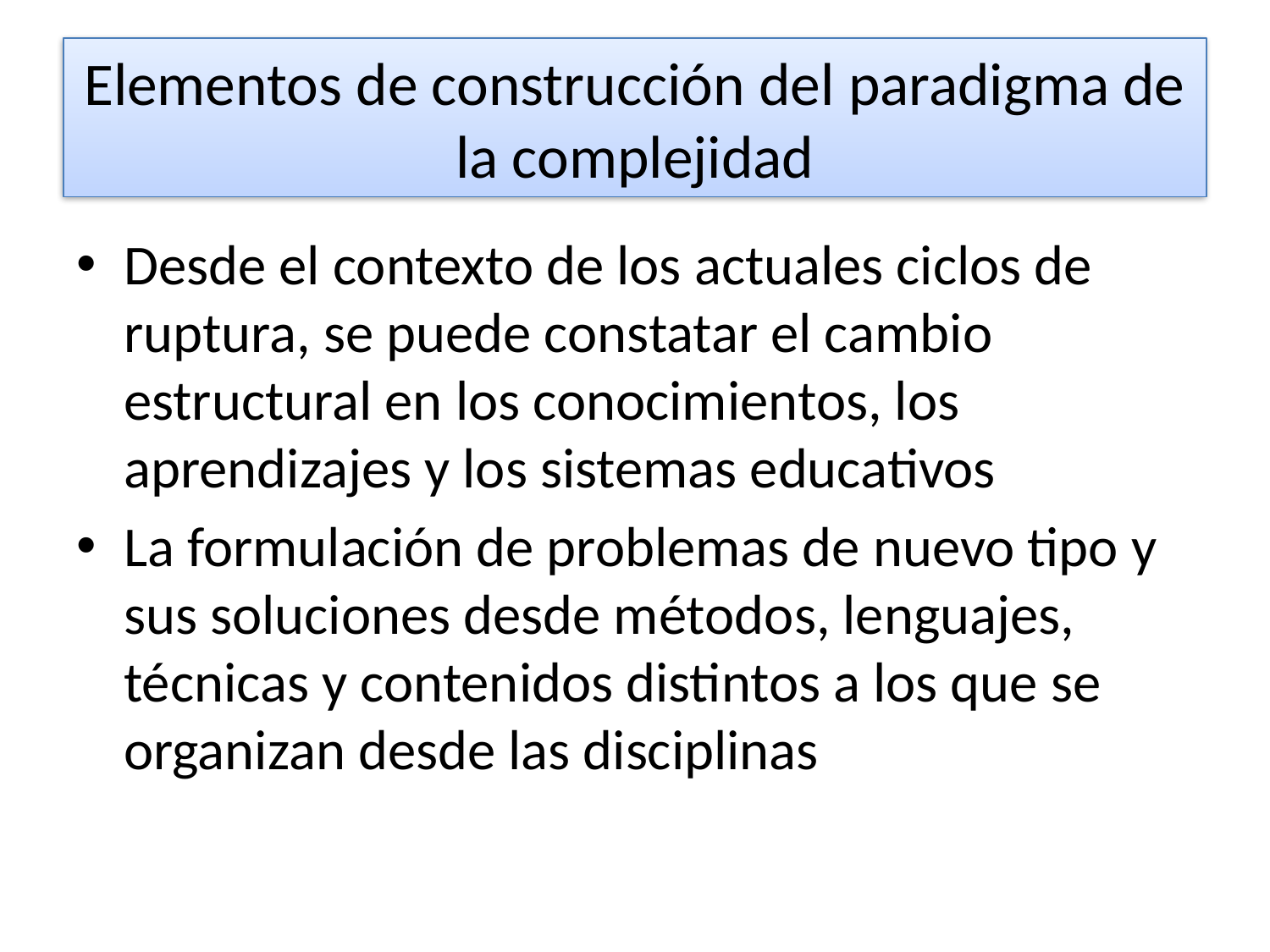

# Elementos de construcción del paradigma de la complejidad
Desde el contexto de los actuales ciclos de ruptura, se puede constatar el cambio estructural en los conocimientos, los aprendizajes y los sistemas educativos
La formulación de problemas de nuevo tipo y sus soluciones desde métodos, lenguajes, técnicas y contenidos distintos a los que se organizan desde las disciplinas